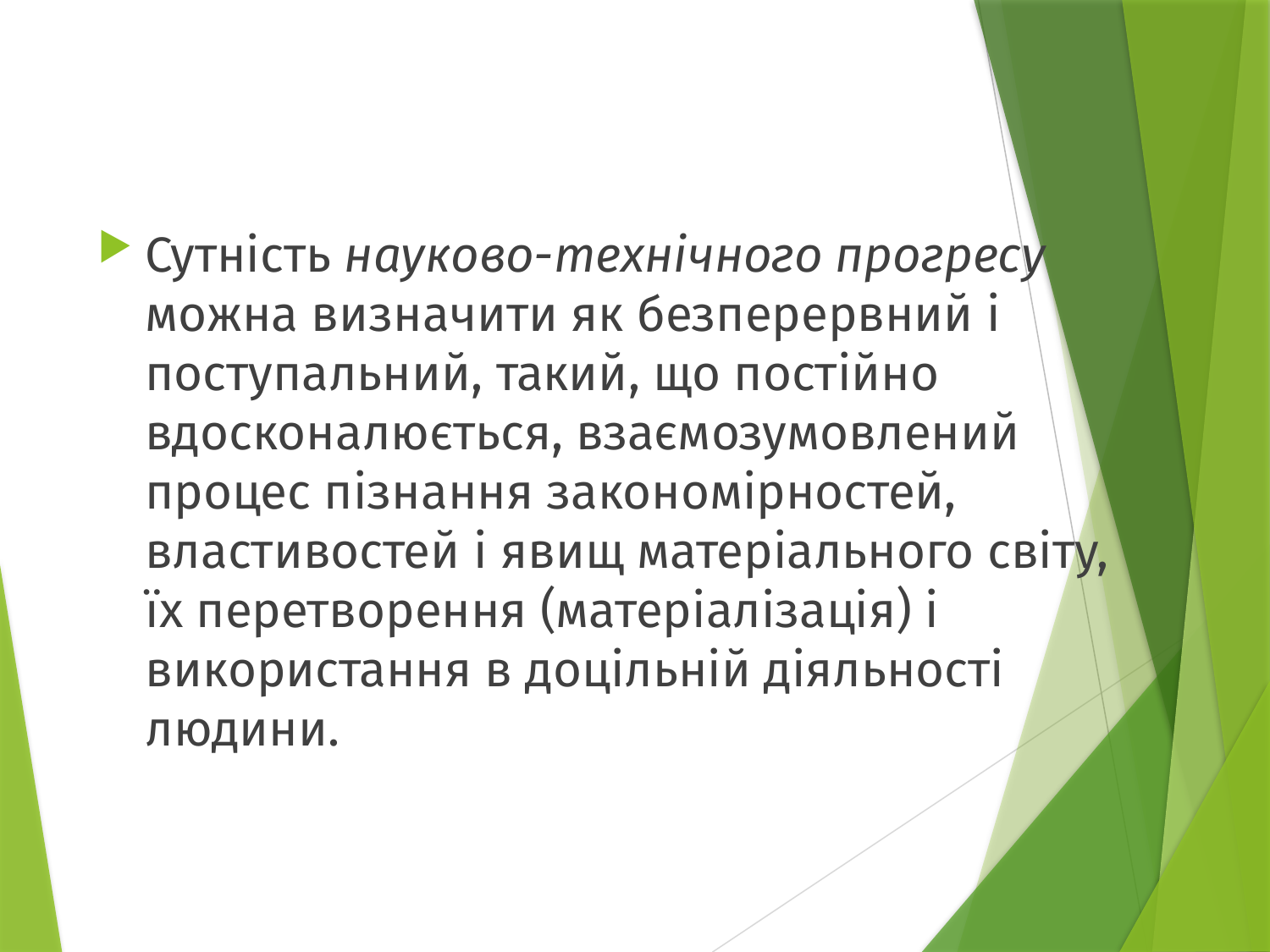

Сутність науково-технічного прогресу можна визначити як безперервний і поступальний, такий, що постійно вдосконалюється, взаємозумовлений процес пізнання закономірностей, властивостей і явищ матеріального світу, їх перетворення (матеріалізація) і використання в доцільній діяльності людини.